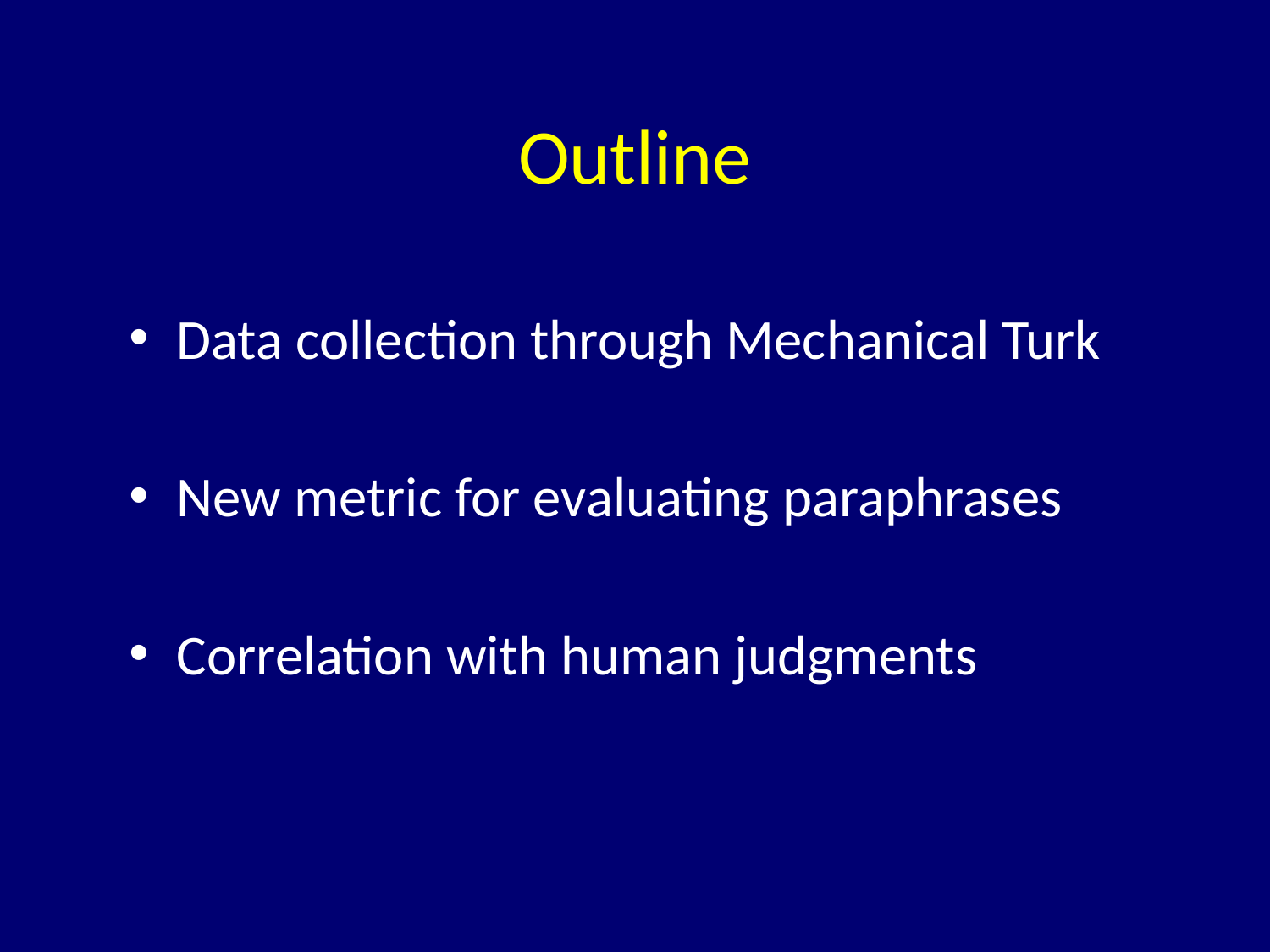

# Outline
Data collection through Mechanical Turk

New metric for evaluating paraphrases

Correlation with human judgments